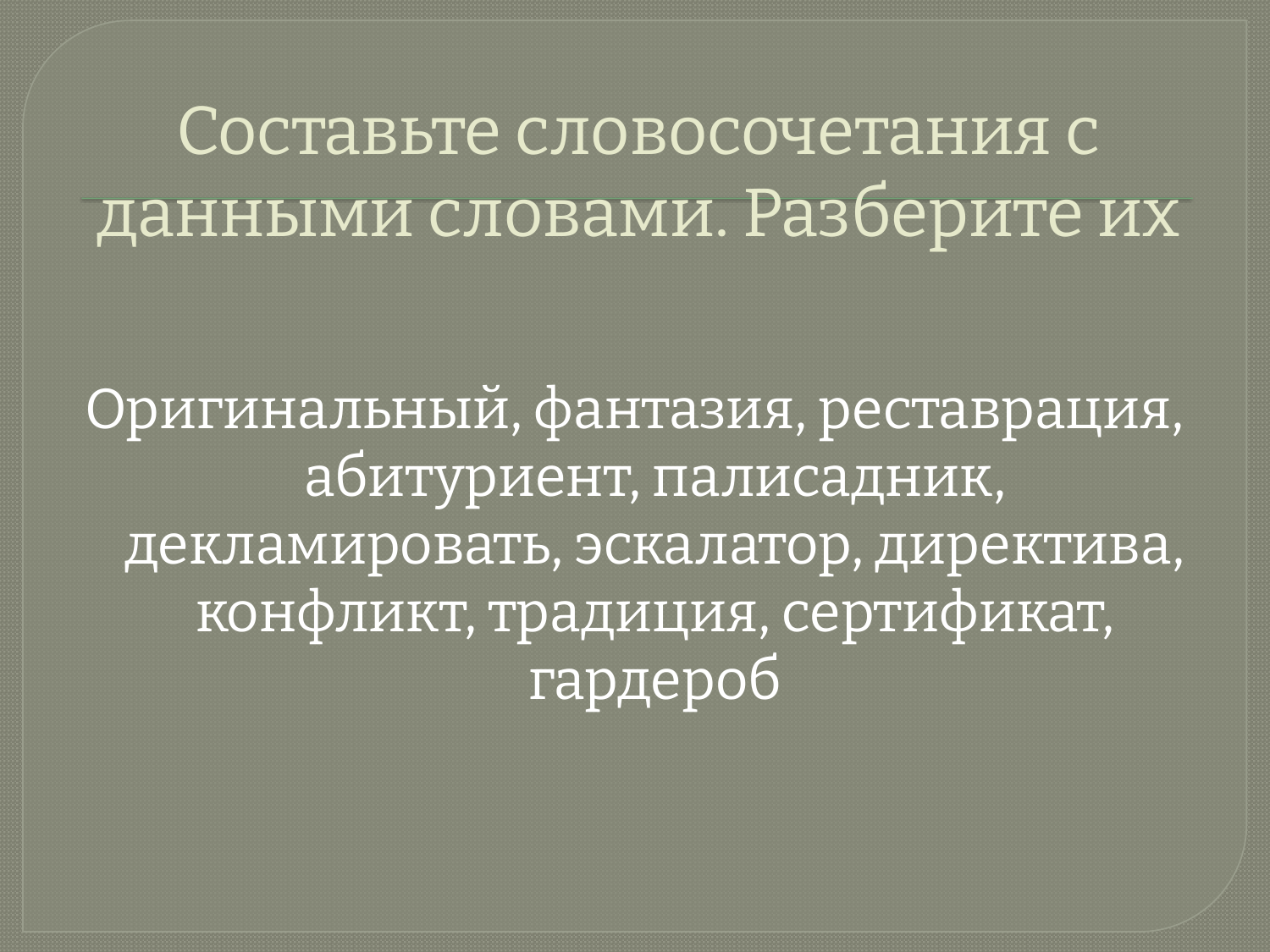

# Составьте словосочетания с данными словами. Разберите их
Оригинальный, фантазия, реставрация, абитуриент, палисадник, декламировать, эскалатор, директива, конфликт, традиция, сертификат, гардероб